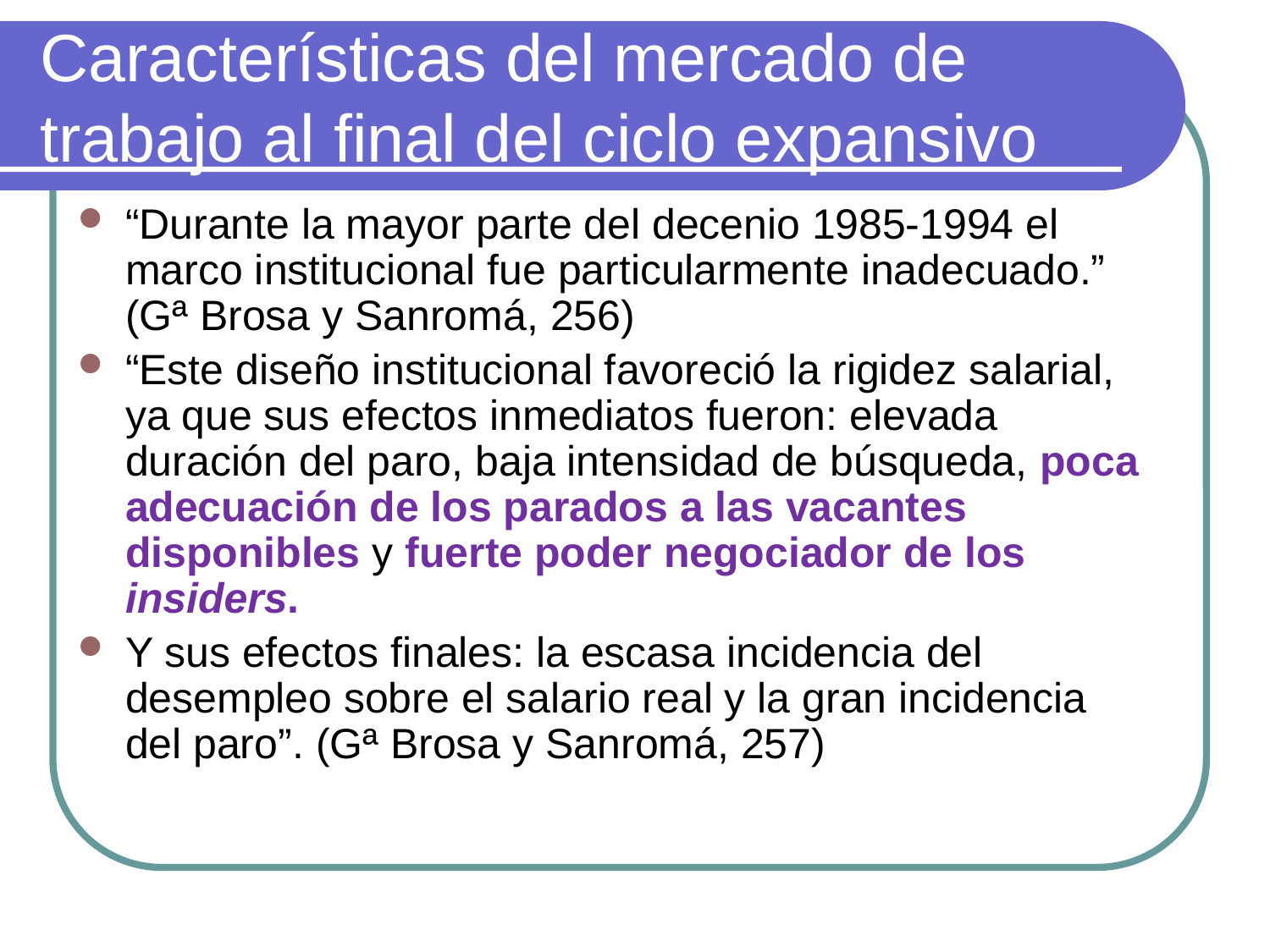

# Características del mercado de trabajo al final del ciclo expansivo
“Durante la mayor parte del decenio 1985-1994 el marco institucional fue particularmente inadecuado.” (Gª Brosa y Sanromá, 256)
“Este diseño institucional favoreció la rigidez salarial, ya que sus efectos inmediatos fueron: elevada duración del paro, baja intensidad de búsqueda, poca adecuación de los parados a las vacantes disponibles y fuerte poder negociador de los insiders.
Y sus efectos finales: la escasa incidencia del desempleo sobre el salario real y la gran incidencia del paro”. (Gª Brosa y Sanromá, 257)